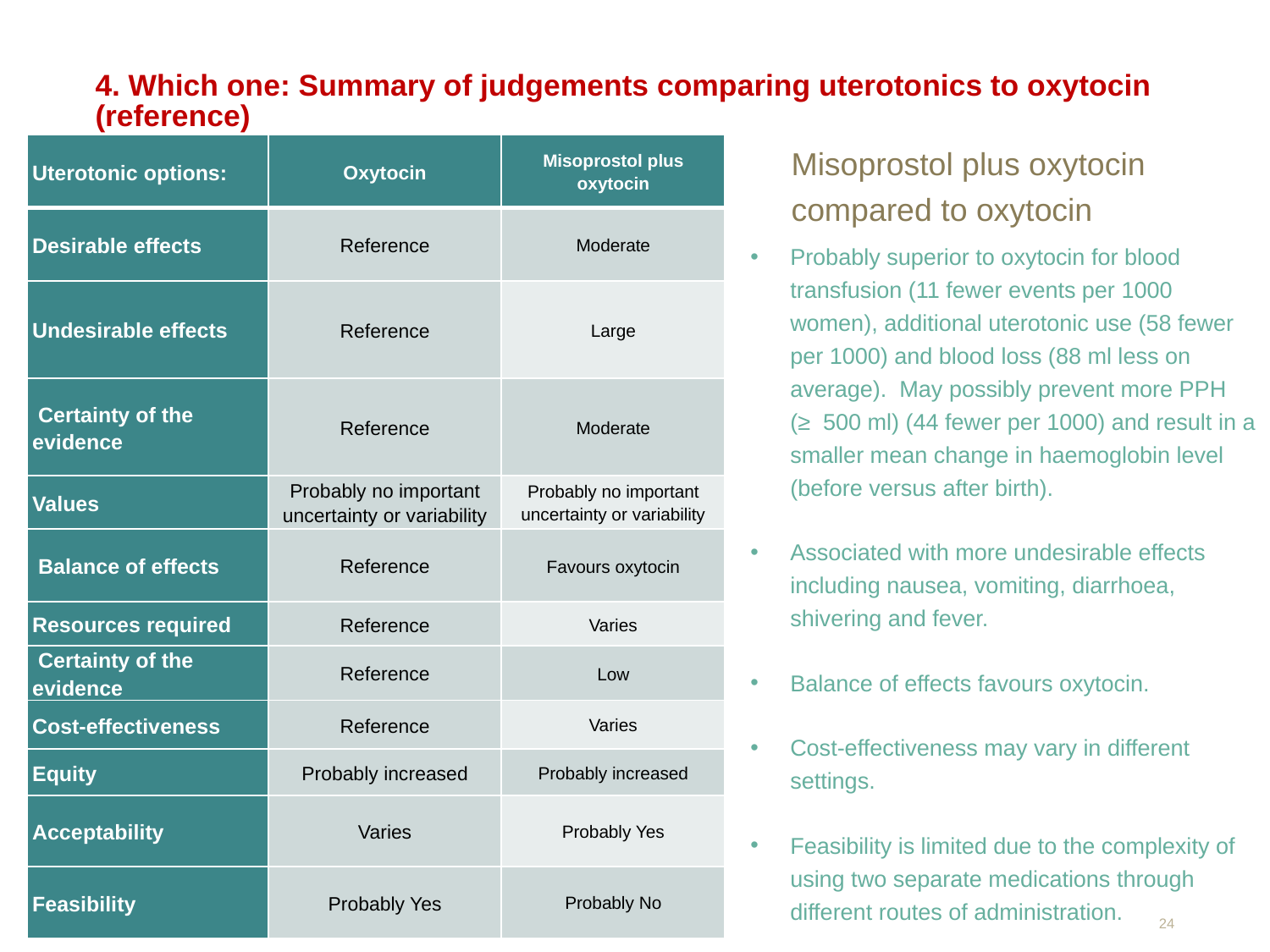

4. Which one: Summary of judgements comparing uterotonics to oxytocin (reference)
| Uterotonic options: | Oxytocin | Misoprostol plus oxytocin |
| --- | --- | --- |
| Desirable effects | Reference | Moderate |
| Undesirable effects | Reference | Large |
| Certainty of the evidence | Reference | Moderate |
| Values | Probably no important uncertainty or variability | Probably no important uncertainty or variability |
| Balance of effects | Reference | Favours oxytocin |
| Resources required | Reference | Varies |
| Certainty of the evidence | Reference | Low |
| Cost-effectiveness | Reference | Varies |
| Equity | Probably increased | Probably increased |
| Acceptability | Varies | Probably Yes |
| Feasibility | Probably Yes | Probably No |
Misoprostol plus oxytocin compared to oxytocin
Probably superior to oxytocin for blood transfusion (11 fewer events per 1000 women), additional uterotonic use (58 fewer per 1000) and blood loss (88 ml less on average).  May possibly prevent more PPH (≥  500 ml) (44 fewer per 1000) and result in a smaller mean change in haemoglobin level (before versus after birth).
Associated with more undesirable effects including nausea, vomiting, diarrhoea, shivering and fever.
Balance of effects favours oxytocin.
Cost-effectiveness may vary in different settings.
Feasibility is limited due to the complexity of using two separate medications through different routes of administration.